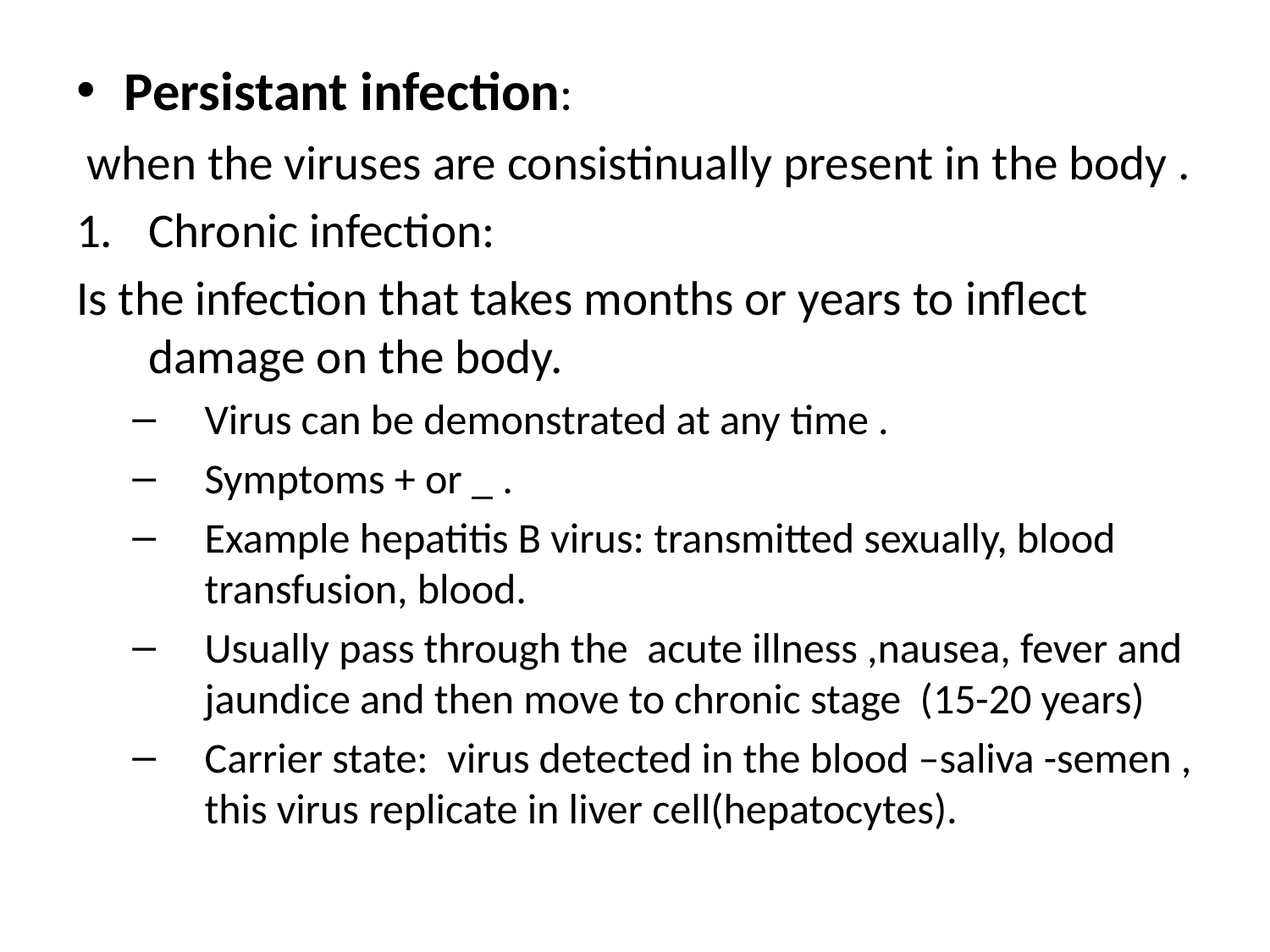

#
Persistant infection:
 when the viruses are consistinually present in the body .
Chronic infection:
Is the infection that takes months or years to inflect damage on the body.
Virus can be demonstrated at any time .
Symptoms + or _ .
Example hepatitis B virus: transmitted sexually, blood transfusion, blood.
Usually pass through the  acute illness ,nausea, fever and jaundice and then move to chronic stage  (15-20 years)
Carrier state:  virus detected in the blood –saliva -semen , this virus replicate in liver cell(hepatocytes).